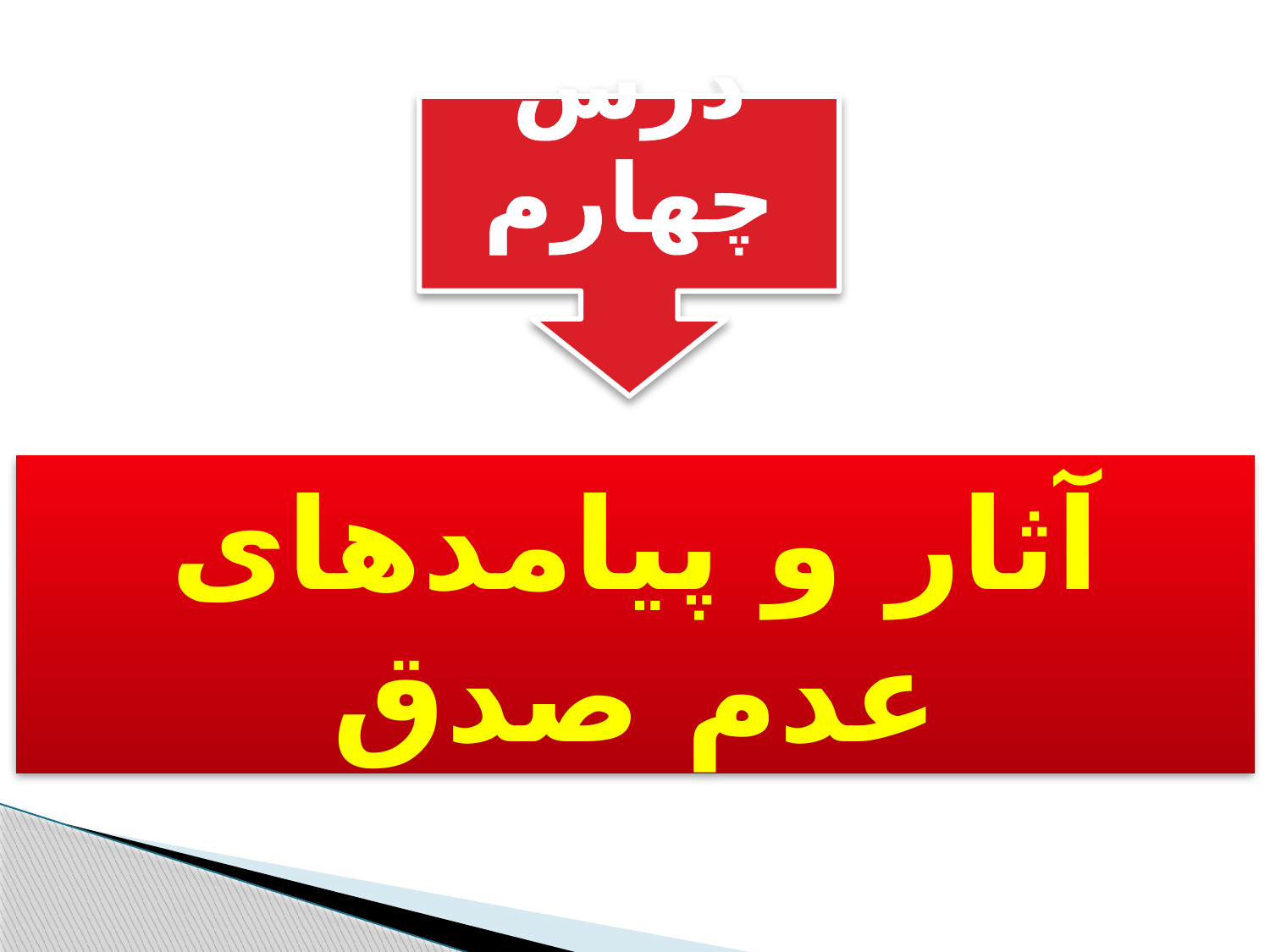

درس چهارم

آثار و پیامدهای عدم صدق